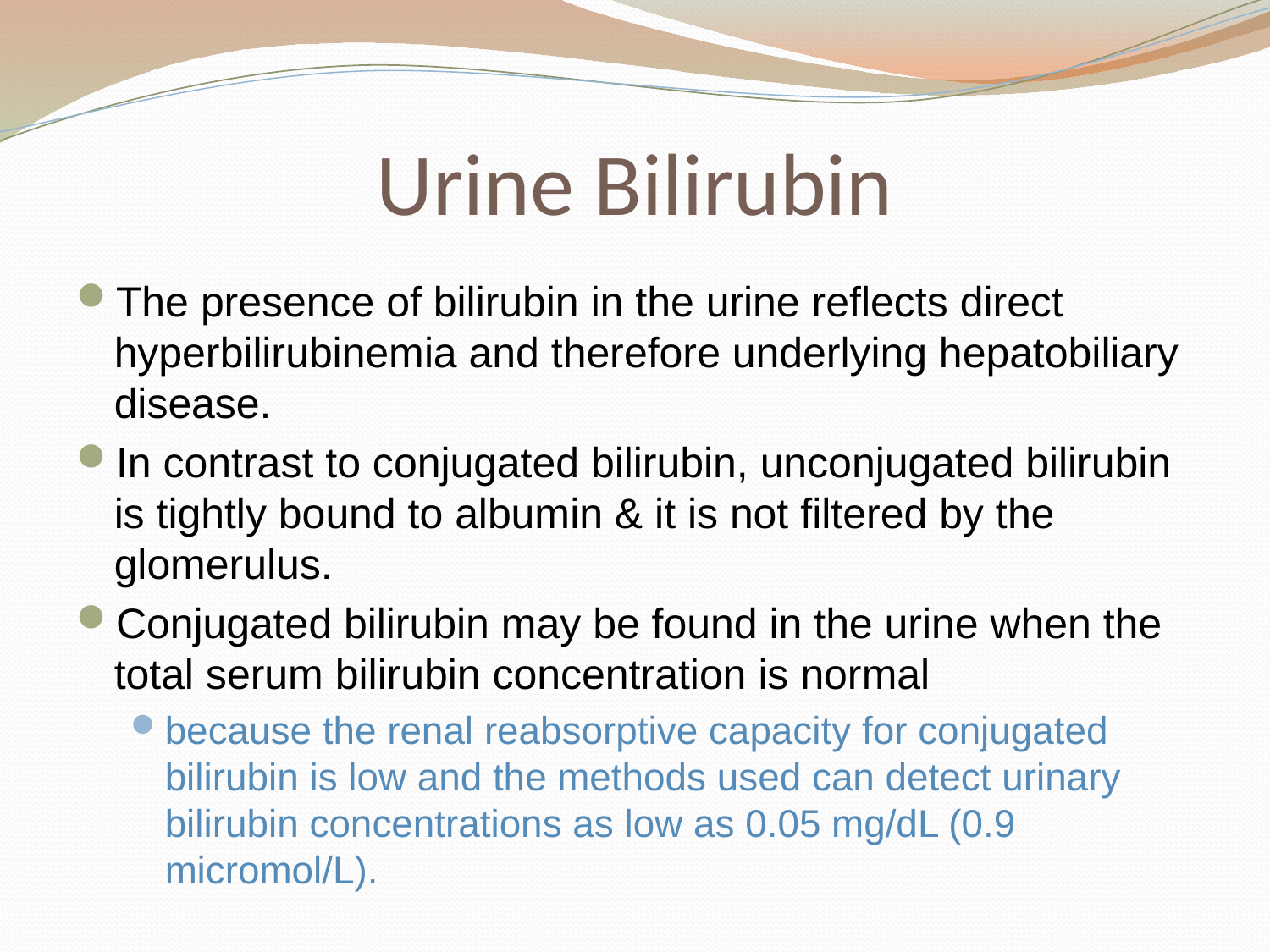

# Urine Bilirubin
The presence of bilirubin in the urine reflects direct hyperbilirubinemia and therefore underlying hepatobiliary disease.
In contrast to conjugated bilirubin, unconjugated bilirubin is tightly bound to albumin & it is not filtered by the glomerulus.
Conjugated bilirubin may be found in the urine when the total serum bilirubin concentration is normal
because the renal reabsorptive capacity for conjugated bilirubin is low and the methods used can detect urinary bilirubin concentrations as low as 0.05 mg/dL (0.9 micromol/L).